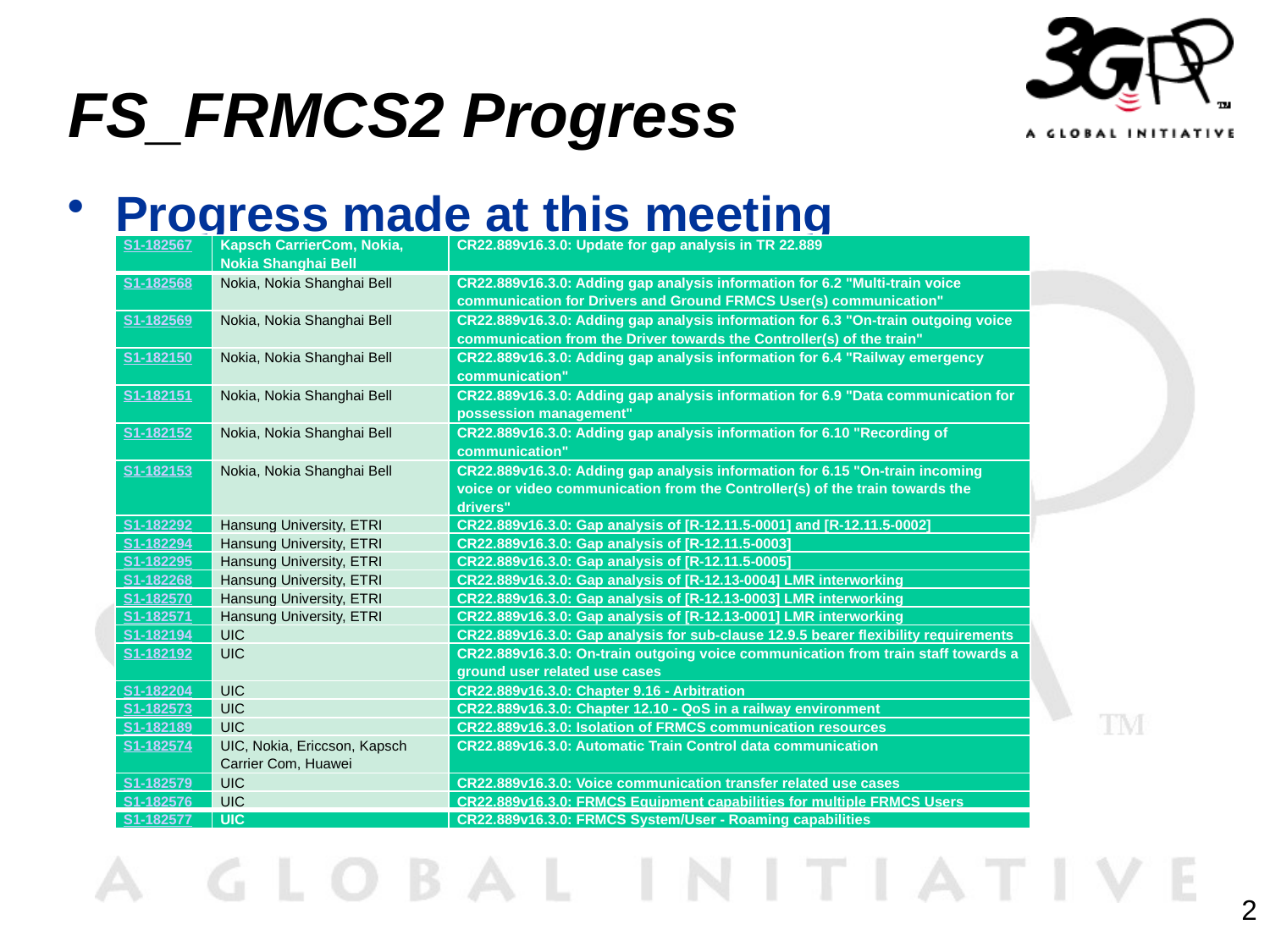

# FS_FRMCS2 Progress
Progress made at this meeting

| S1-182567 | Kapsch CarrierCom, Nokia, Nokia Shanghai Bell | CR22.889v16.3.0: Update for gap analysis in TR 22.889 |
| --- | --- | --- |
| S1-182568 | Nokia, Nokia Shanghai Bell | CR22.889v16.3.0: Adding gap analysis information for 6.2 "Multi-train voice communication for Drivers and Ground FRMCS User(s) communication" |
| S1-182569 | Nokia, Nokia Shanghai Bell | CR22.889v16.3.0: Adding gap analysis information for 6.3 "On-train outgoing voice communication from the Driver towards the Controller(s) of the train" |
| S1-182150 | Nokia, Nokia Shanghai Bell | CR22.889v16.3.0: Adding gap analysis information for 6.4 "Railway emergency communication" |
| S1-182151 | Nokia, Nokia Shanghai Bell | CR22.889v16.3.0: Adding gap analysis information for 6.9 "Data communication for possession management" |
| S1-182152 | Nokia, Nokia Shanghai Bell | CR22.889v16.3.0: Adding gap analysis information for 6.10 "Recording of communication" |
| S1-182153 | Nokia, Nokia Shanghai Bell | CR22.889v16.3.0: Adding gap analysis information for 6.15 "On-train incoming voice or video communication from the Controller(s) of the train towards the drivers" |
| S1-182292 | Hansung University, ETRI | CR22.889v16.3.0: Gap analysis of [R-12.11.5-0001] and [R-12.11.5-0002] |
| S1-182294 | Hansung University, ETRI | CR22.889v16.3.0: Gap analysis of [R-12.11.5-0003] |
| S1-182295 | Hansung University, ETRI | CR22.889v16.3.0: Gap analysis of [R-12.11.5-0005] |
| S1-182268 | Hansung University, ETRI | CR22.889v16.3.0: Gap analysis of [R-12.13-0004] LMR interworking |
| S1-182570 | Hansung University, ETRI | CR22.889v16.3.0: Gap analysis of [R-12.13-0003] LMR interworking |
| S1-182571 | Hansung University, ETRI | CR22.889v16.3.0: Gap analysis of [R-12.13-0001] LMR interworking |
| S1-182194 | UIC | CR22.889v16.3.0: Gap analysis for sub-clause 12.9.5 bearer flexibility requirements |
| S1-182192 | UIC | CR22.889v16.3.0: On-train outgoing voice communication from train staff towards a ground user related use cases |
| S1-182204 | UIC | CR22.889v16.3.0: Chapter 9.16 - Arbitration |
| S1-182573 | UIC | CR22.889v16.3.0: Chapter 12.10 - QoS in a railway environment |
| S1-182189 | UIC | CR22.889v16.3.0: Isolation of FRMCS communication resources |
| S1-182574 | UIC, Nokia, Ericcson, Kapsch Carrier Com, Huawei | CR22.889v16.3.0: Automatic Train Control data communication |
| S1-182579 | UIC | CR22.889v16.3.0: Voice communication transfer related use cases |
| S1-182576 | UIC | CR22.889v16.3.0: FRMCS Equipment capabilities for multiple FRMCS Users |
| S1-182577 | UIC | CR22.889v16.3.0: FRMCS System/User - Roaming capabilities |
2